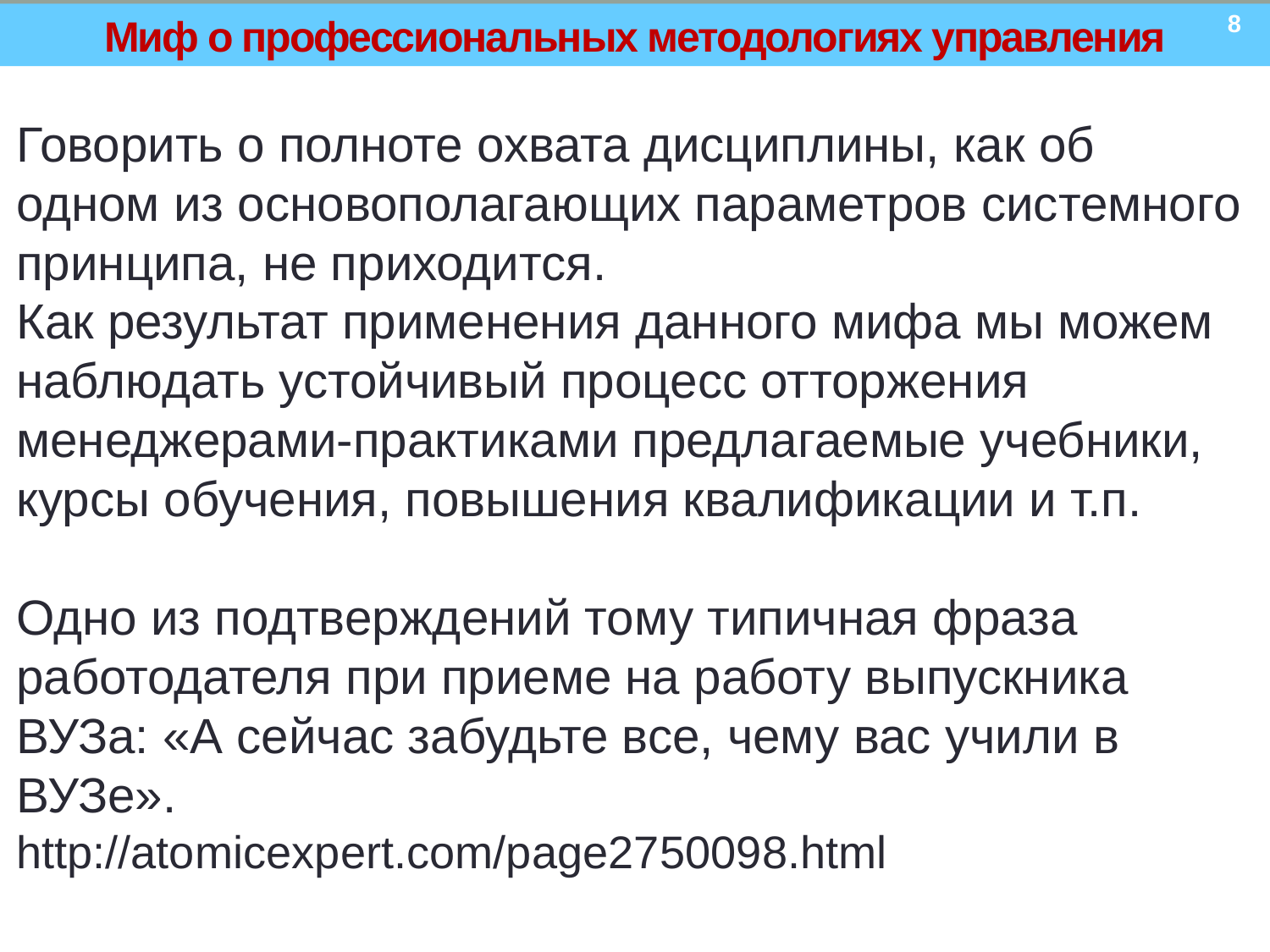

8
# Миф о профессиональных методологиях управления
Говорить о полноте охвата дисциплины, как об одном из основополагающих параметров системного принципа, не приходится.
Как результат применения данного мифа мы можем наблюдать устойчивый процесс отторжения менеджерами-практиками предлагаемые учебники, курсы обучения, повышения квалификации и т.п.

Одно из подтверждений тому типичная фраза работодателя при приеме на работу выпускника ВУЗа: «А сейчас забудьте все, чему вас учили в ВУЗе».
http://atomicexpert.com/page2750098.html